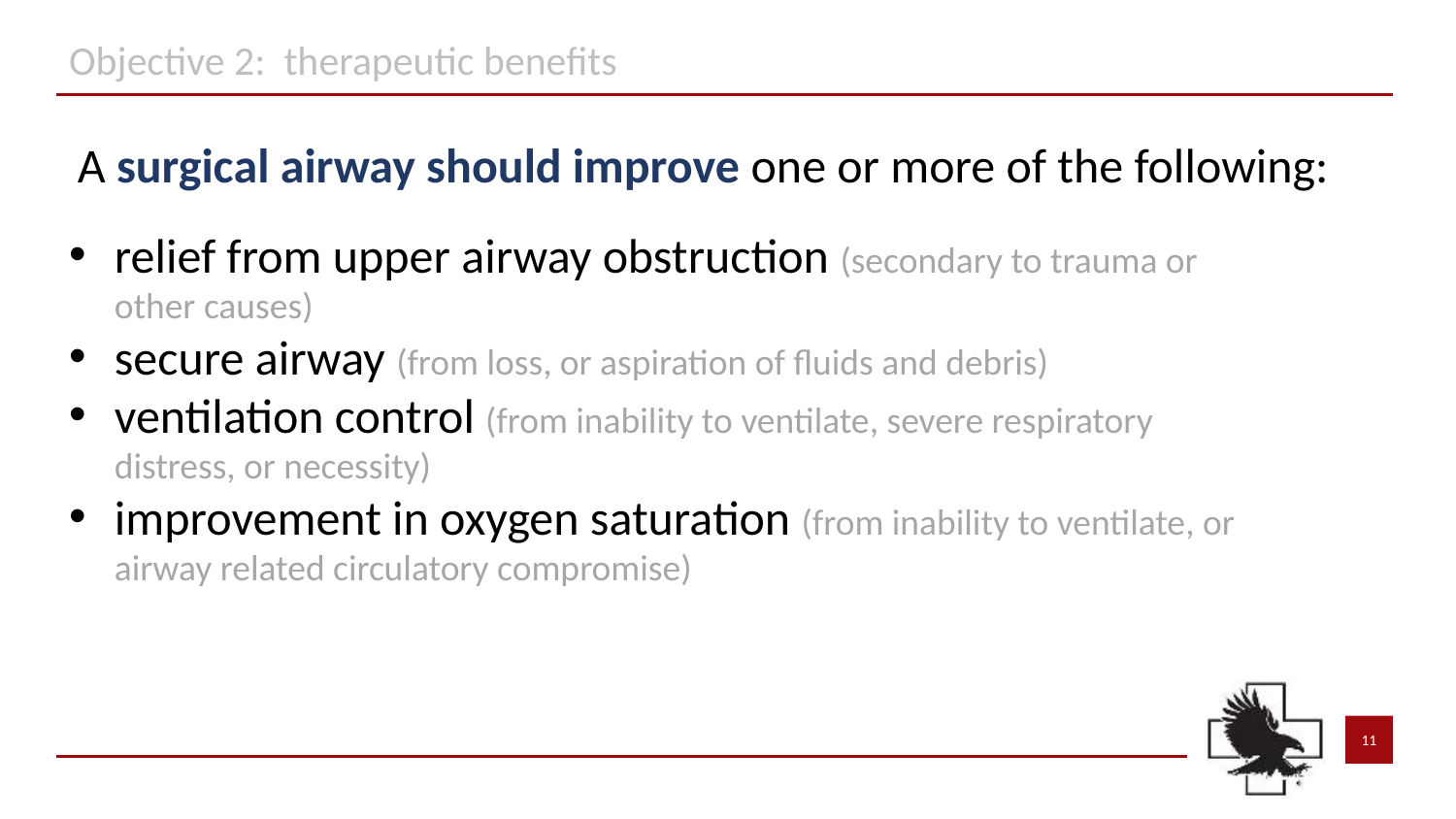

Objective 2:  therapeutic benefits
A surgical airway should improve one or more of the following:
relief from upper airway obstruction (secondary to trauma or other causes)
secure airway (from loss, or aspiration of fluids and debris)
ventilation control (from inability to ventilate, severe respiratory distress, or necessity)
improvement in oxygen saturation (from inability to ventilate, or airway related circulatory compromise)
11